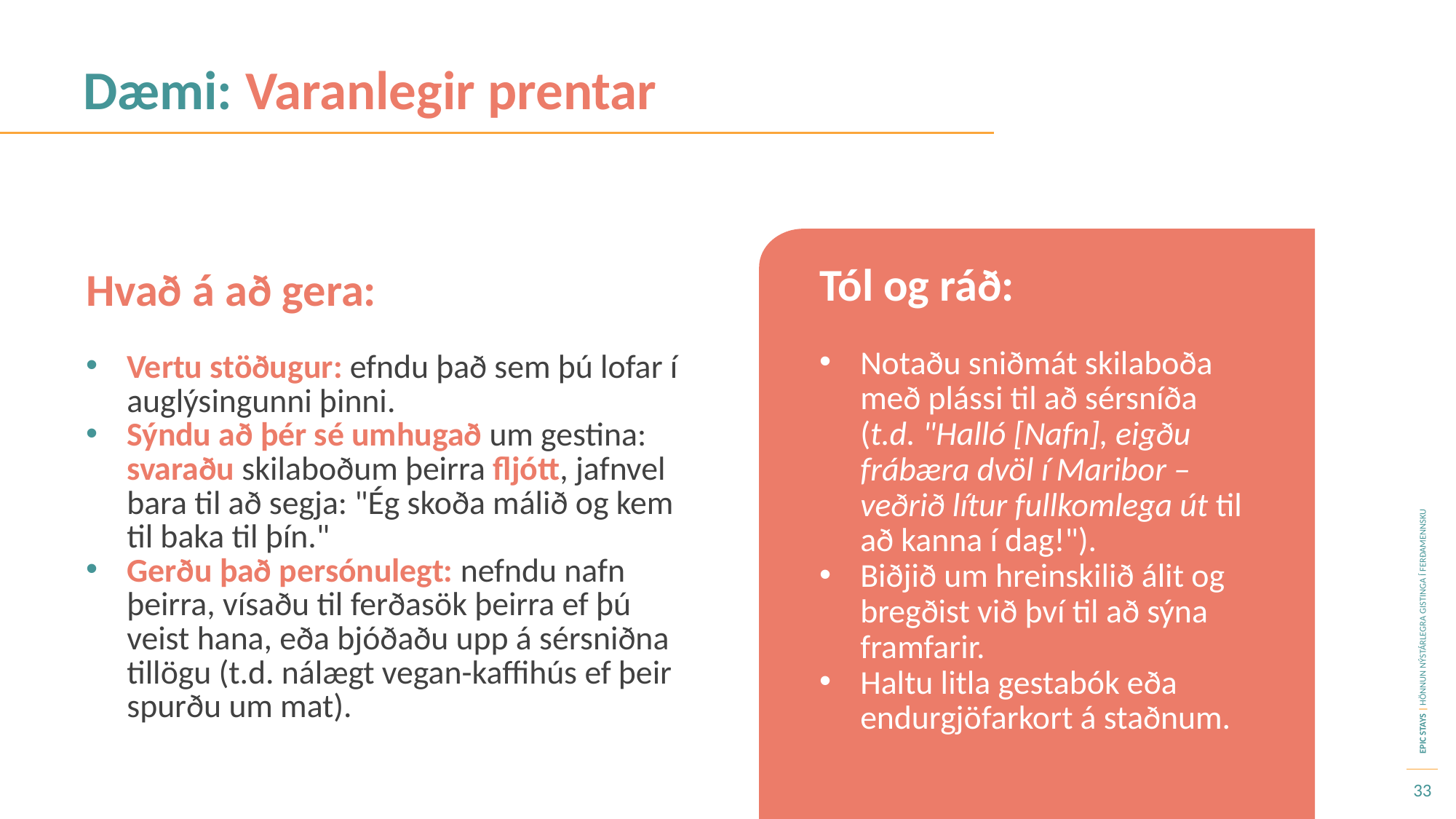

Dæmi: Varanlegir prentar

Hvað á að gera:
Tól og ráð:

Notaðu sniðmát skilaboða með plássi til að sérsníða (t.d. "Halló [Nafn], eigðu frábæra dvöl í Maribor – veðrið lítur fullkomlega út til að kanna í dag!").
Biðjið um hreinskilið álit og bregðist við því til að sýna framfarir.
Haltu litla gestabók eða endurgjöfarkort á staðnum.

Vertu stöðugur: efndu það sem þú lofar í auglýsingunni þinni.
Sýndu að þér sé umhugað um gestina: svaraðu skilaboðum þeirra fljótt, jafnvel bara til að segja: "Ég skoða málið og kem til baka til þín."
Gerðu það persónulegt: nefndu nafn þeirra, vísaðu til ferðasök þeirra ef þú veist hana, eða bjóðaðu upp á sérsniðna tillögu (t.d. nálægt vegan-kaffihús ef þeir spurðu um mat).

33